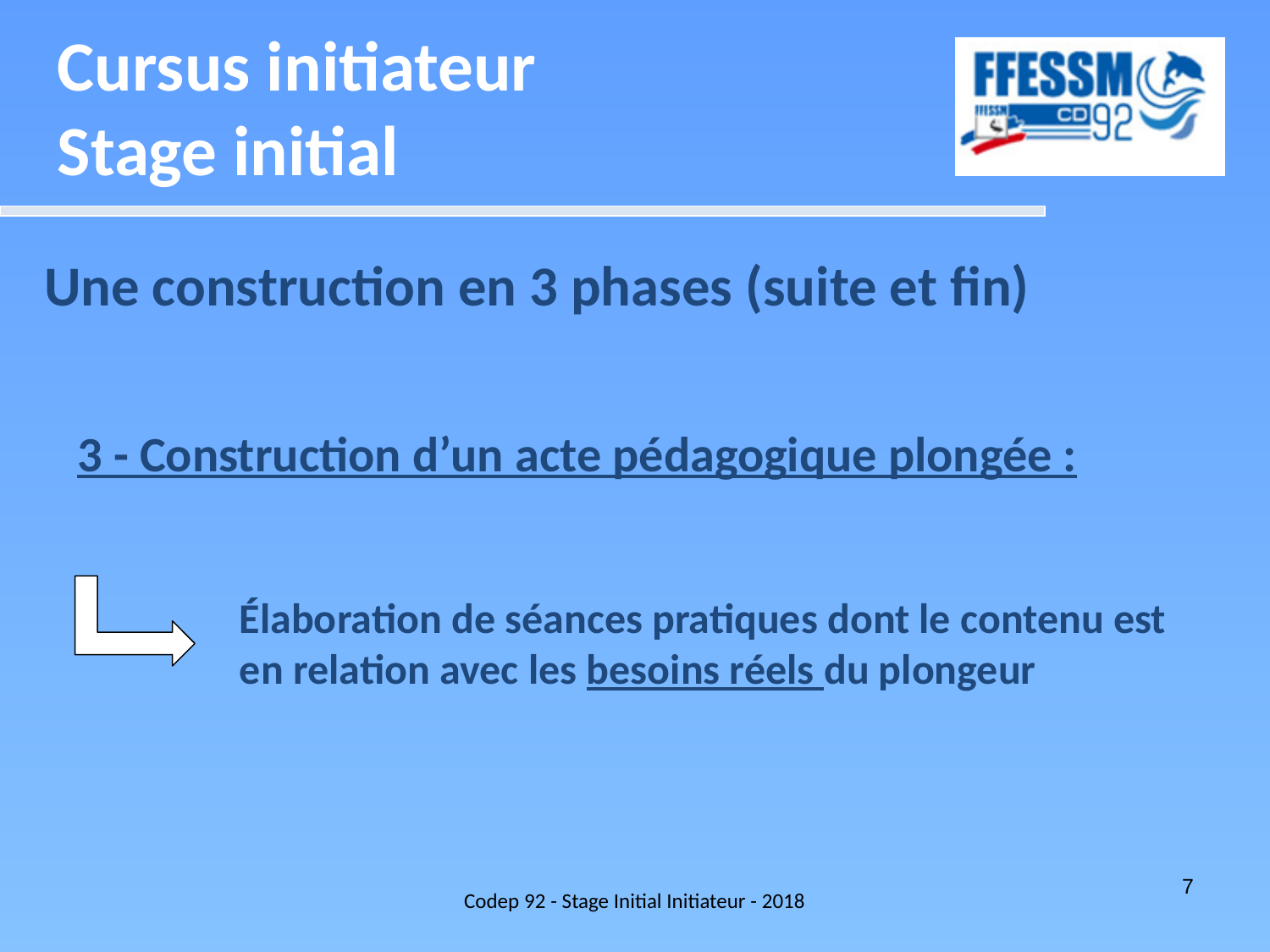

Cursus initiateur
Stage initial
Une construction en 3 phases (suite et fin)
3 - Construction d’un acte pédagogique plongée :

                 Élaboration de séances pratiques dont le contenu est
                 en relation avec les besoins réels du plongeur

Codep 92 - Stage Initial Initiateur - 2018
7